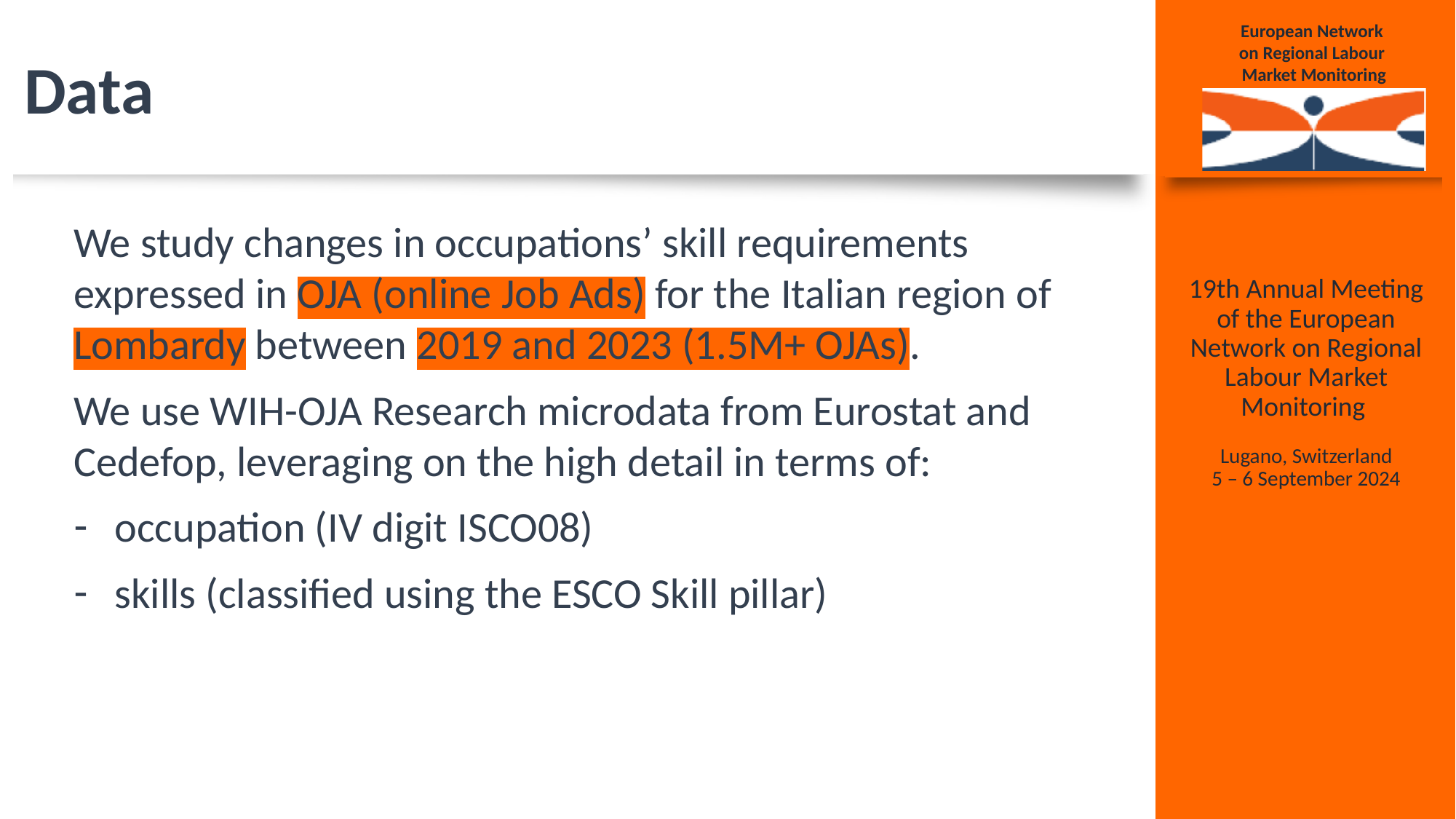

# Data
We study changes in occupations’ skill requirements expressed in OJA (online Job Ads) for the Italian region of Lombardy between 2019 and 2023 (1.5M+ OJAs).
We use WIH-OJA Research microdata from Eurostat and Cedefop, leveraging on the high detail in terms of:
occupation (IV digit ISCO08)
skills (classified using the ESCO Skill pillar)